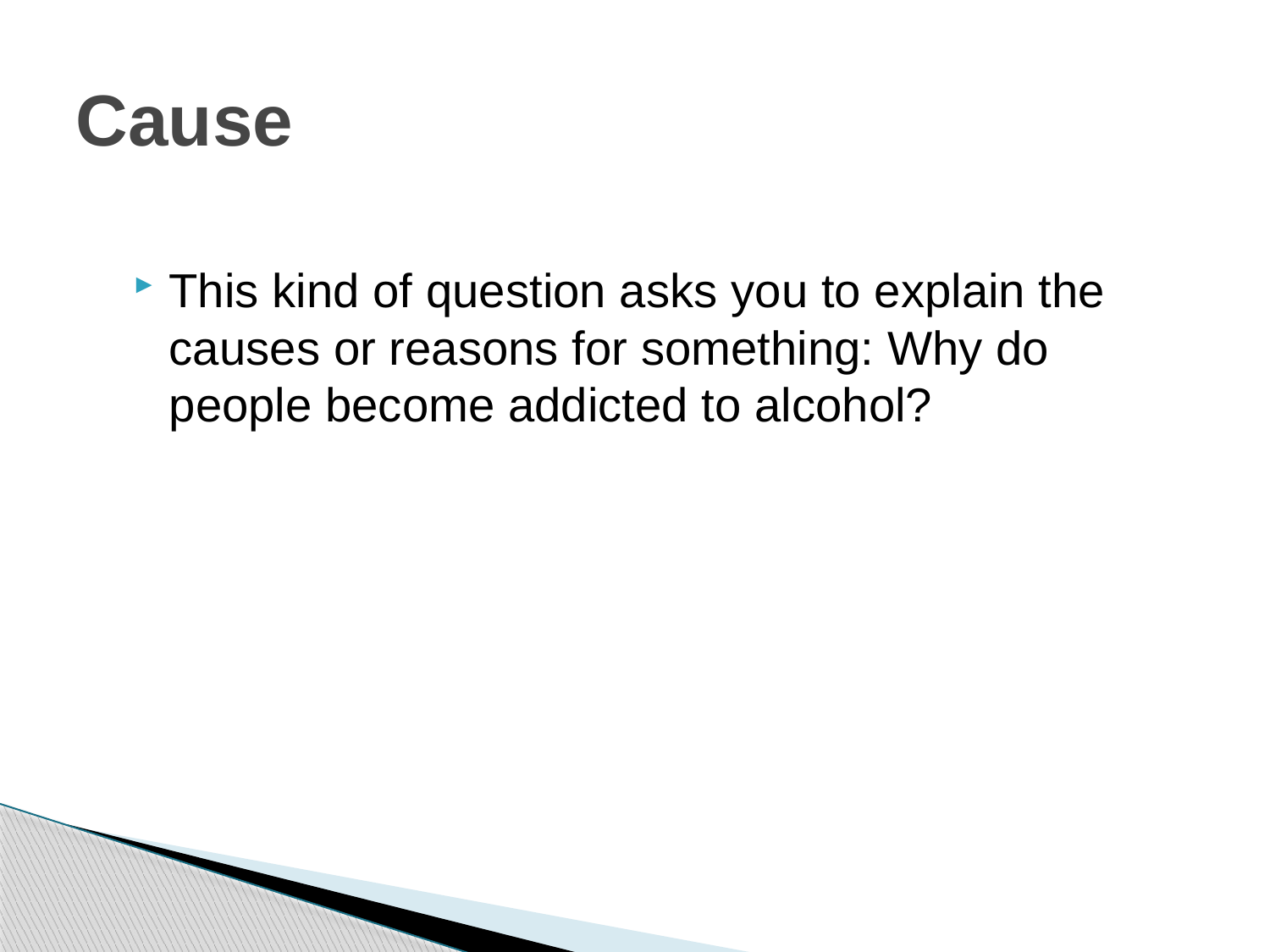

# Cause
This kind of question asks you to explain the causes or reasons for something: Why do people become addicted to alcohol?